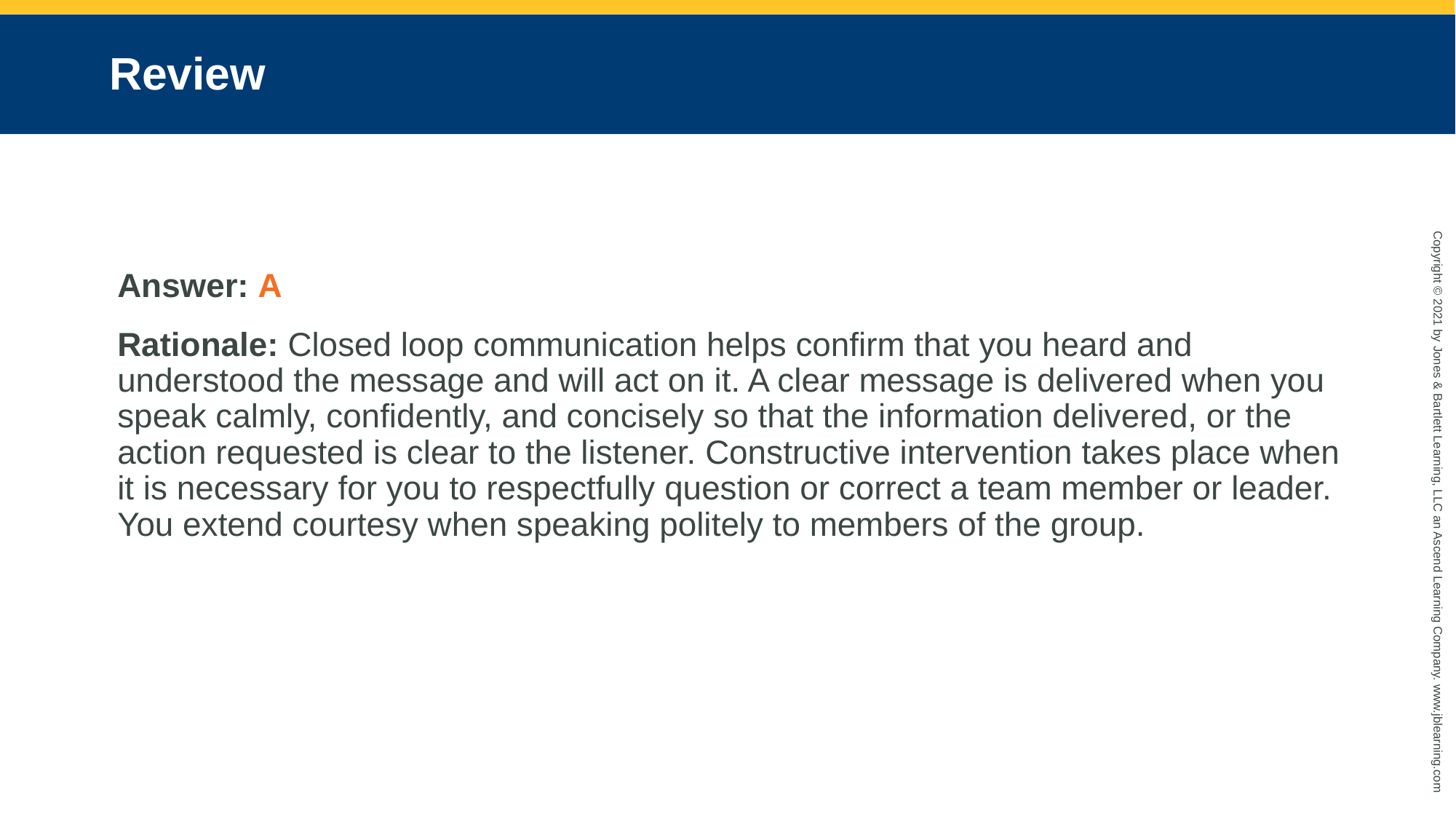

# Review
Answer: A
Rationale: Closed loop communication helps confirm that you heard and understood the message and will act on it. A clear message is delivered when you speak calmly, confidently, and concisely so that the information delivered, or the action requested is clear to the listener. Constructive intervention takes place when it is necessary for you to respectfully question or correct a team member or leader. You extend courtesy when speaking politely to members of the group.